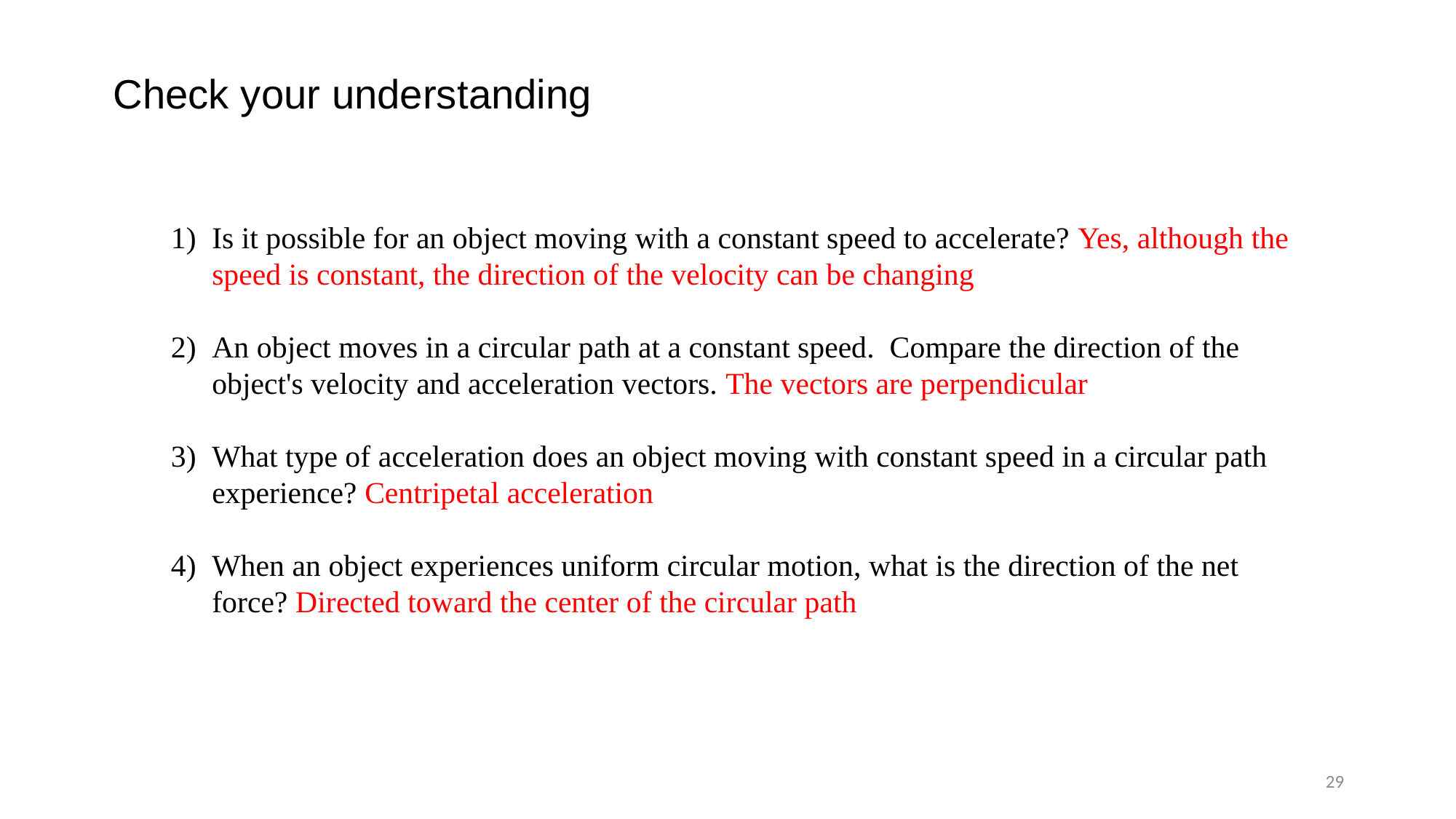

Check your understanding
Is it possible for an object moving with a constant speed to accelerate? Yes, although the speed is constant, the direction of the velocity can be changing

An object moves in a circular path at a constant speed.  Compare the direction of the object's velocity and acceleration vectors. The vectors are perpendicular

What type of acceleration does an object moving with constant speed in a circular path experience? Centripetal acceleration

When an object experiences uniform circular motion, what is the direction of the net force? Directed toward the center of the circular path

29